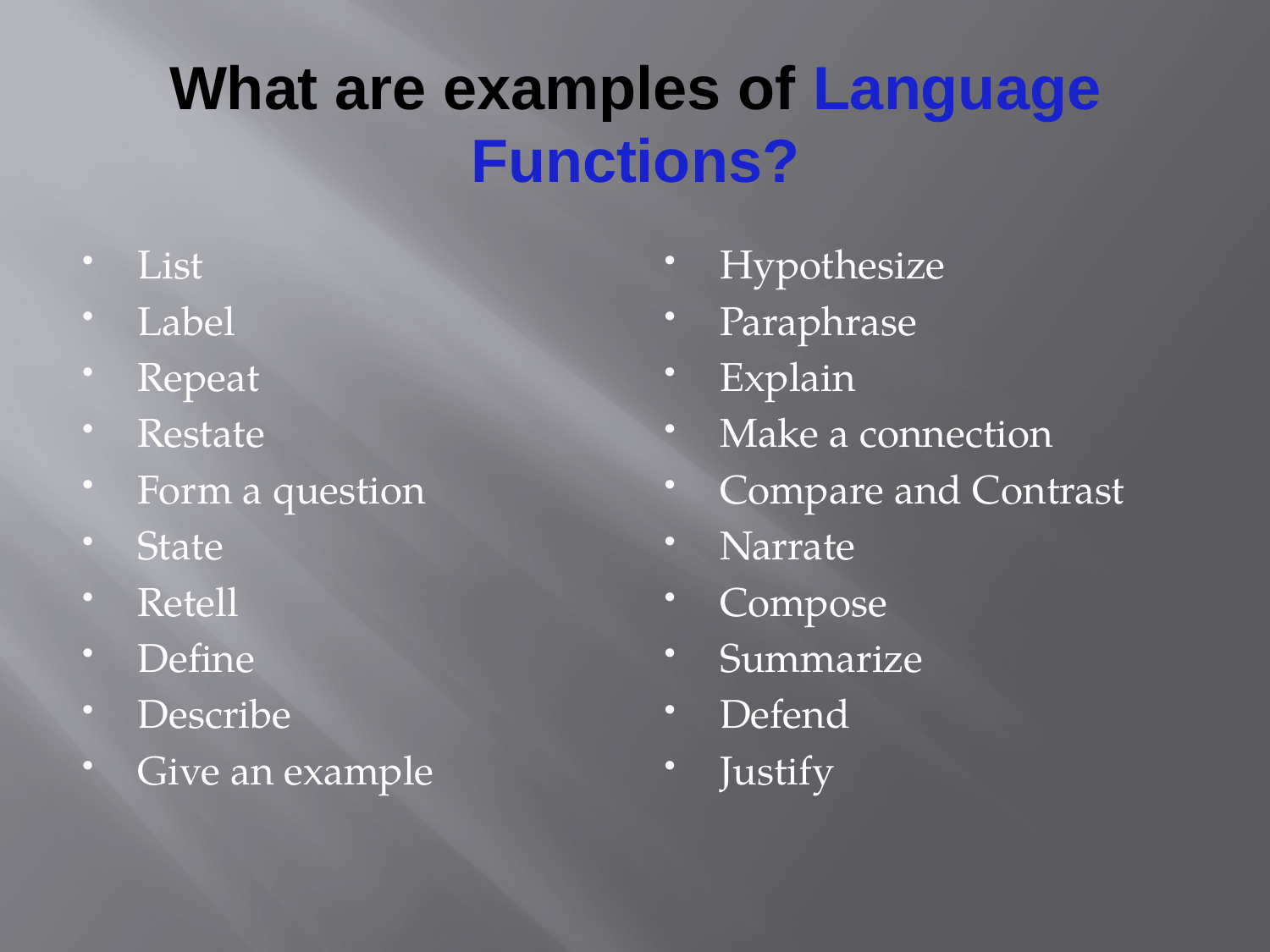

# What are examples of Language Functions?
List
Label
Repeat
Restate
Form a question
State
Retell
Define
Describe
Give an example
Hypothesize
Paraphrase
Explain
Make a connection
Compare and Contrast
Narrate
Compose
Summarize
Defend
Justify